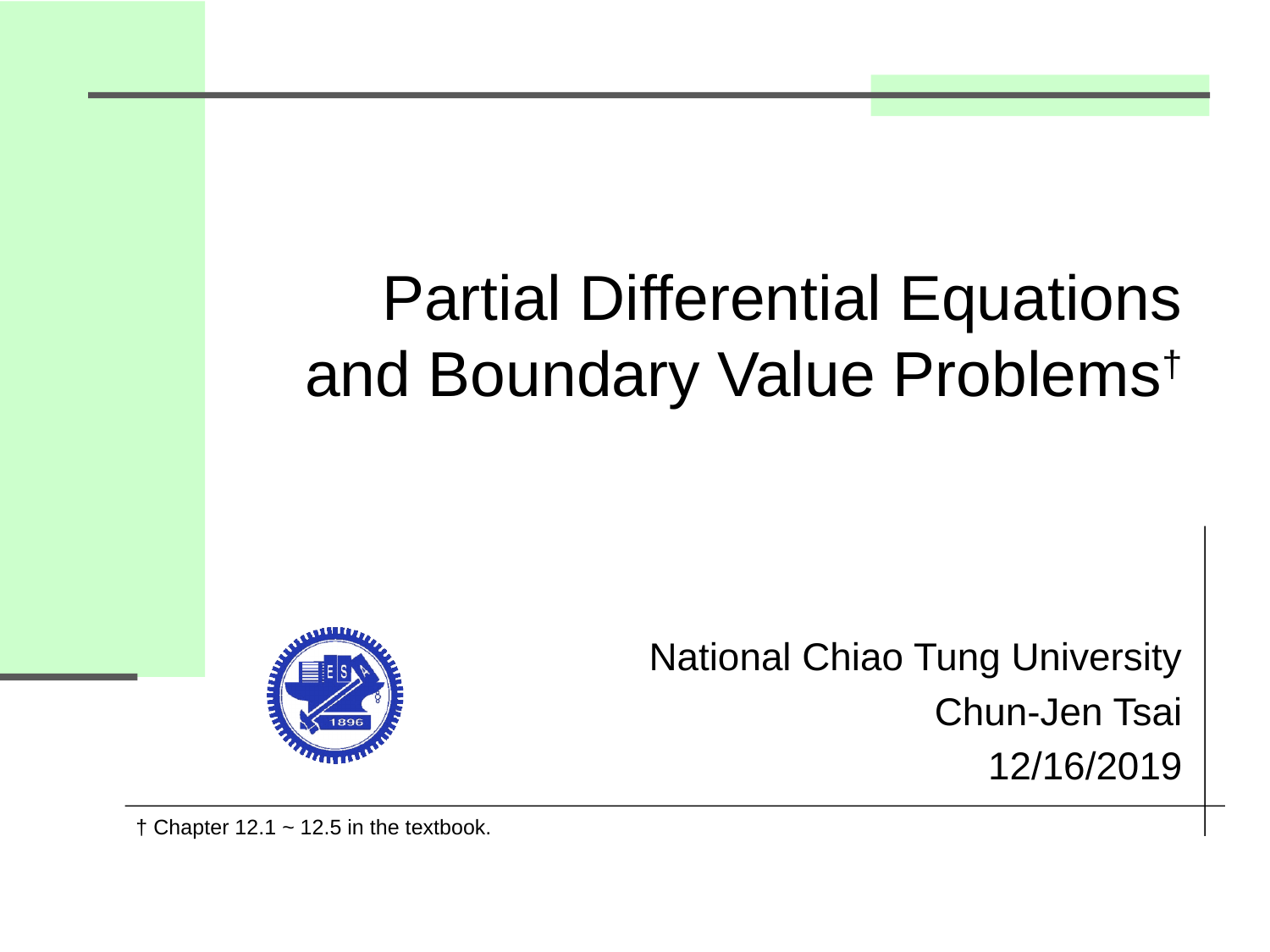

# Partial Differential Equations and Boundary Value Problems†
National Chiao Tung University
Chun-Jen Tsai
12/16/2019
† Chapter 12.1 ~ 12.5 in the textbook.